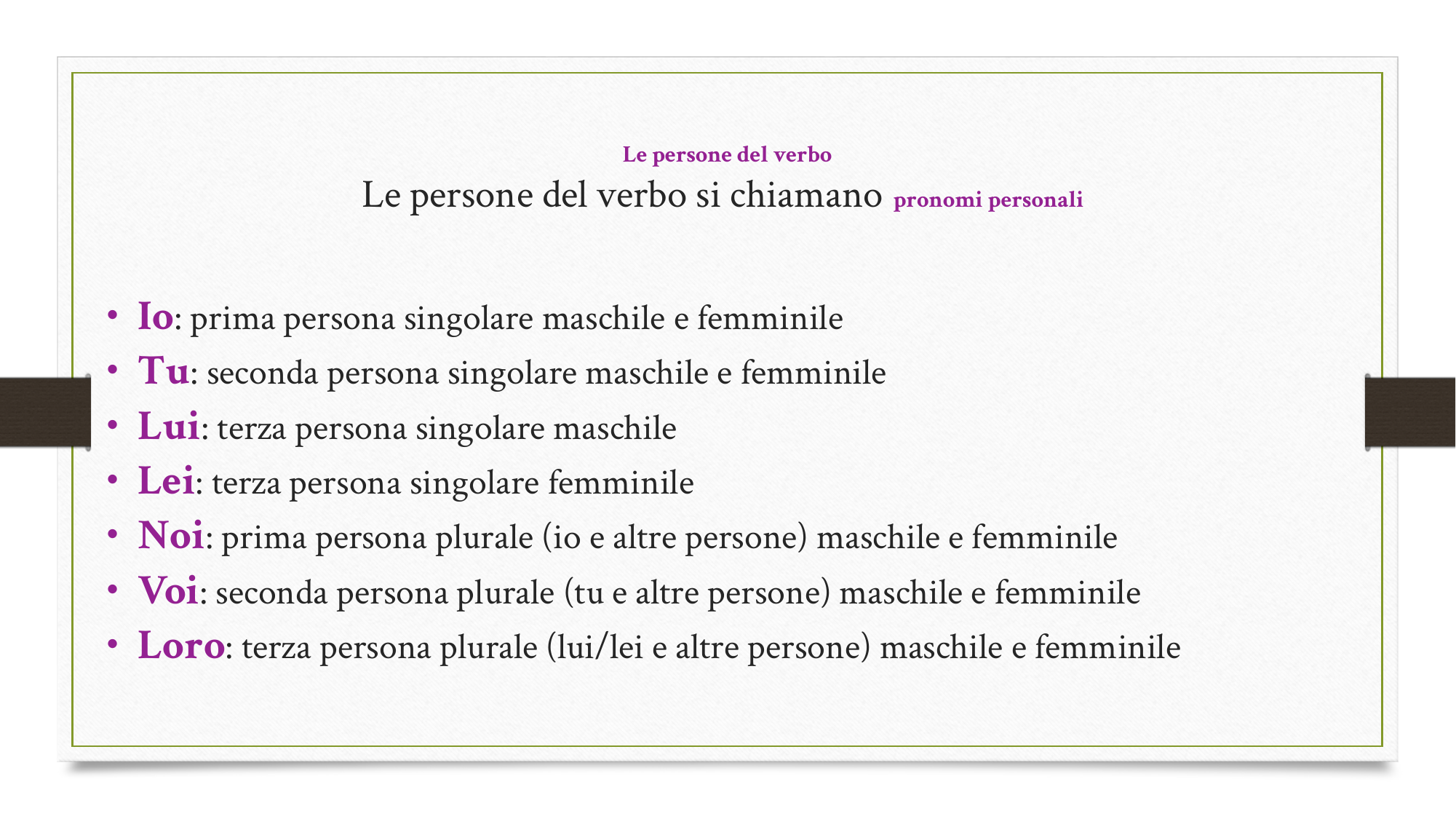

# Le persone del verbo Le persone del verbo si chiamano pronomi personali
Io: prima persona singolare maschile e femminile
Tu: seconda persona singolare maschile e femminile
Lui: terza persona singolare maschile
Lei: terza persona singolare femminile
Noi: prima persona plurale (io e altre persone) maschile e femminile
Voi: seconda persona plurale (tu e altre persone) maschile e femminile
Loro: terza persona plurale (lui/lei e altre persone) maschile e femminile